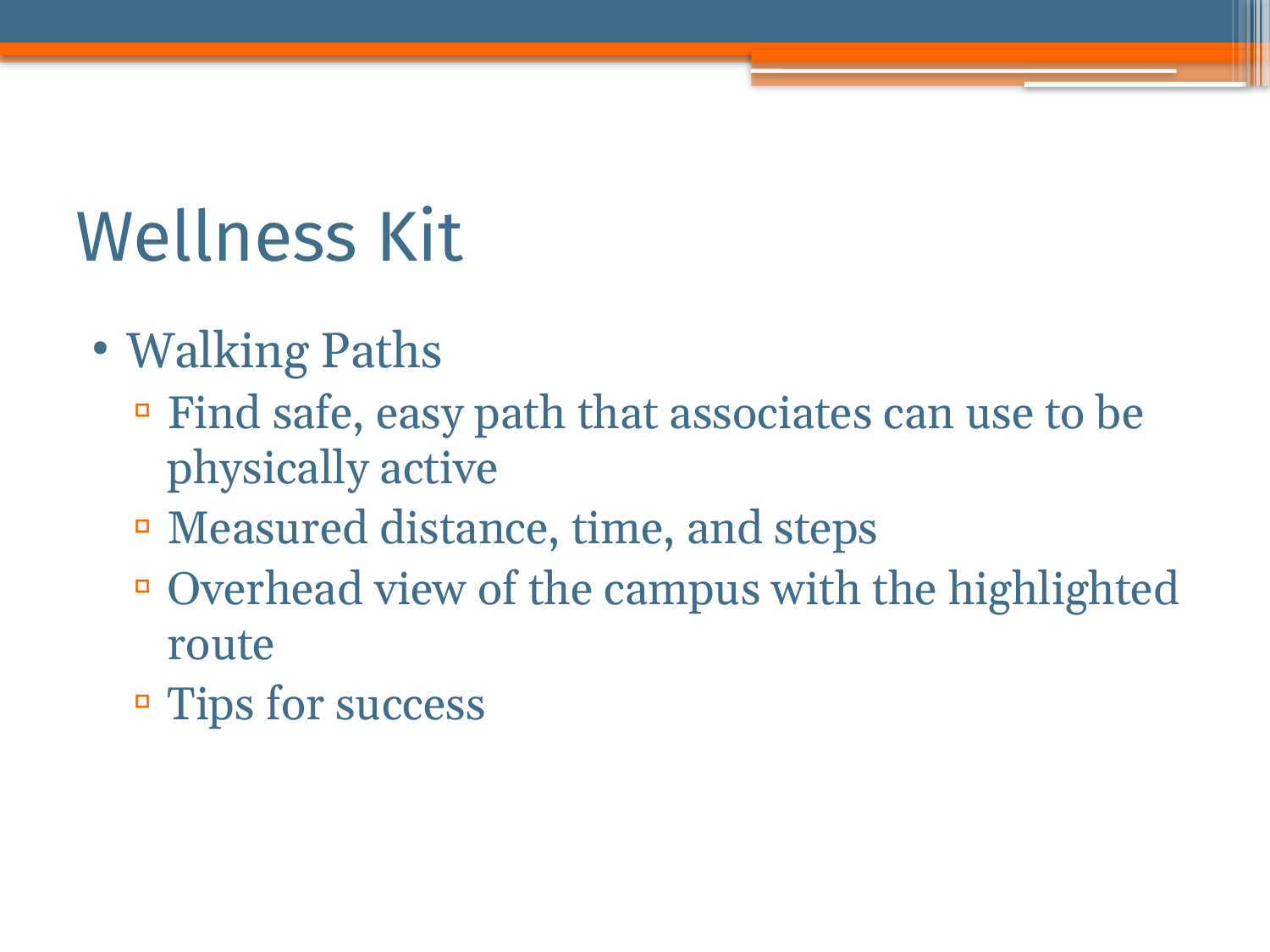

# Wellness Kit
Walking Paths
Find safe, easy path that associates can use to be physically active
Measured distance, time, and steps
Overhead view of the campus with the highlighted route
Tips for success